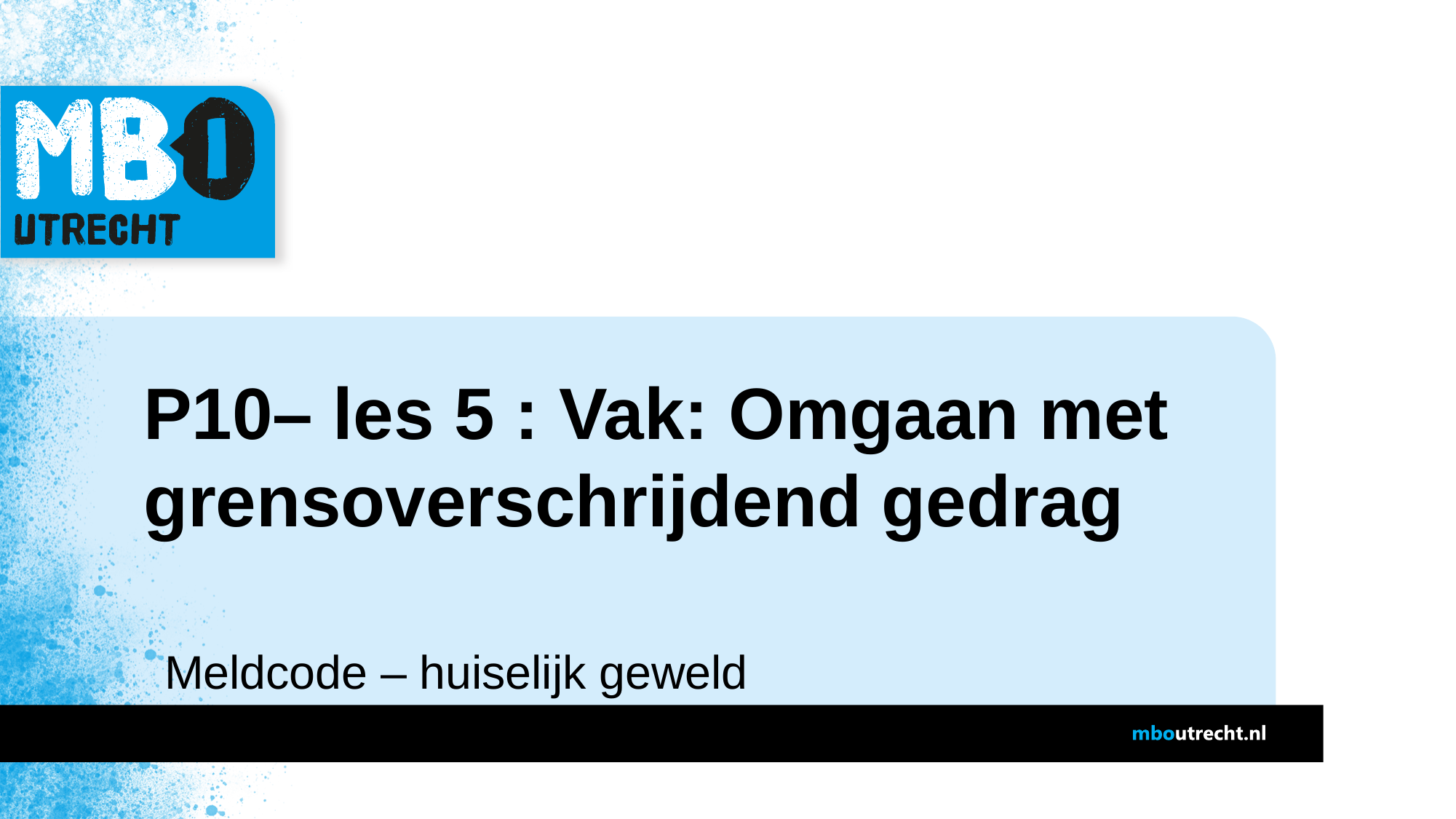

# P10– les 5 : Vak: Omgaan met grensoverschrijdend gedrag
Meldcode – huiselijk geweld